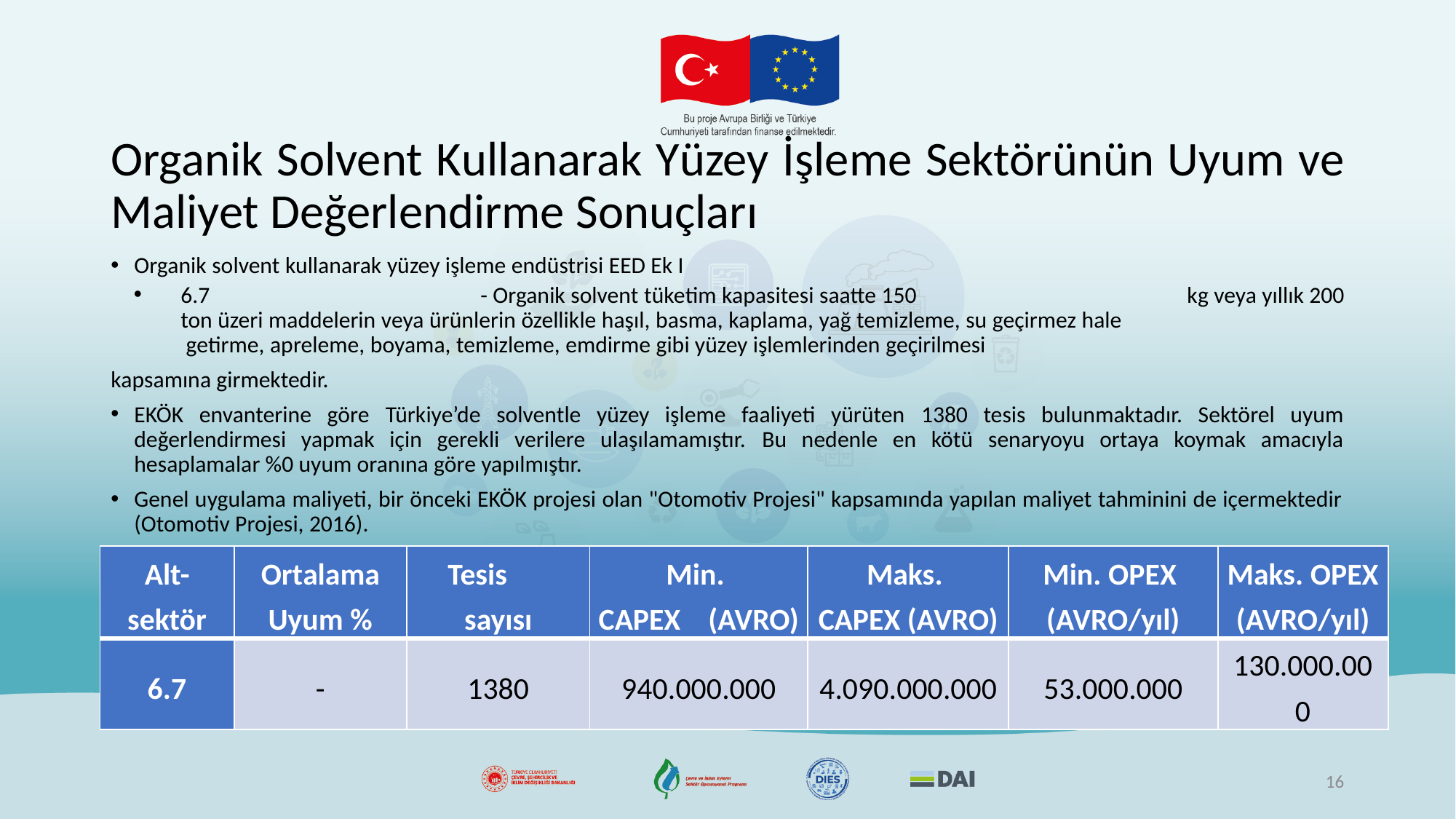

# Organik Solvent Kullanarak Yüzey İşleme Sektörünün Uyum ve Maliyet Değerlendirme Sonuçları
Organik solvent kullanarak yüzey işleme endüstrisi EED Ek I ​
6.7 - Organik solvent tüketim kapasitesi saatte 150 kg veya yıllık 200 ton üzeri maddelerin veya ürünlerin özellikle haşıl, basma, kaplama, yağ temizleme, su geçirmez hale     getirme, apreleme, boyama, temizleme, emdirme gibi yüzey işlemlerinden geçirilmesi​
kapsamına girmektedir.
EKÖK envanterine göre Türkiye’de solventle yüzey işleme faaliyeti yürüten 1380 tesis bulunmaktadır. Sektörel uyum değerlendirmesi yapmak için gerekli verilere ulaşılamamıştır. Bu nedenle en kötü senaryoyu ortaya koymak amacıyla hesaplamalar %0 uyum oranına göre yapılmıştır.
Genel uygulama maliyeti, bir önceki EKÖK projesi olan "Otomotiv Projesi" kapsamında yapılan maliyet tahminini de içermektedir (Otomotiv Projesi, 2016).
| Alt-sektör | Ortalama Uyum % | Tesis sayısı | Min. CAPEX (AVRO) | Maks. CAPEX (AVRO) | Min. OPEX (AVRO/yıl) | Maks. OPEX (AVRO/yıl) |
| --- | --- | --- | --- | --- | --- | --- |
| 6.7 | - | 1380 | 940.000.000 | 4.090.000.000 | 53.000.000 | 130.000.000 |
16